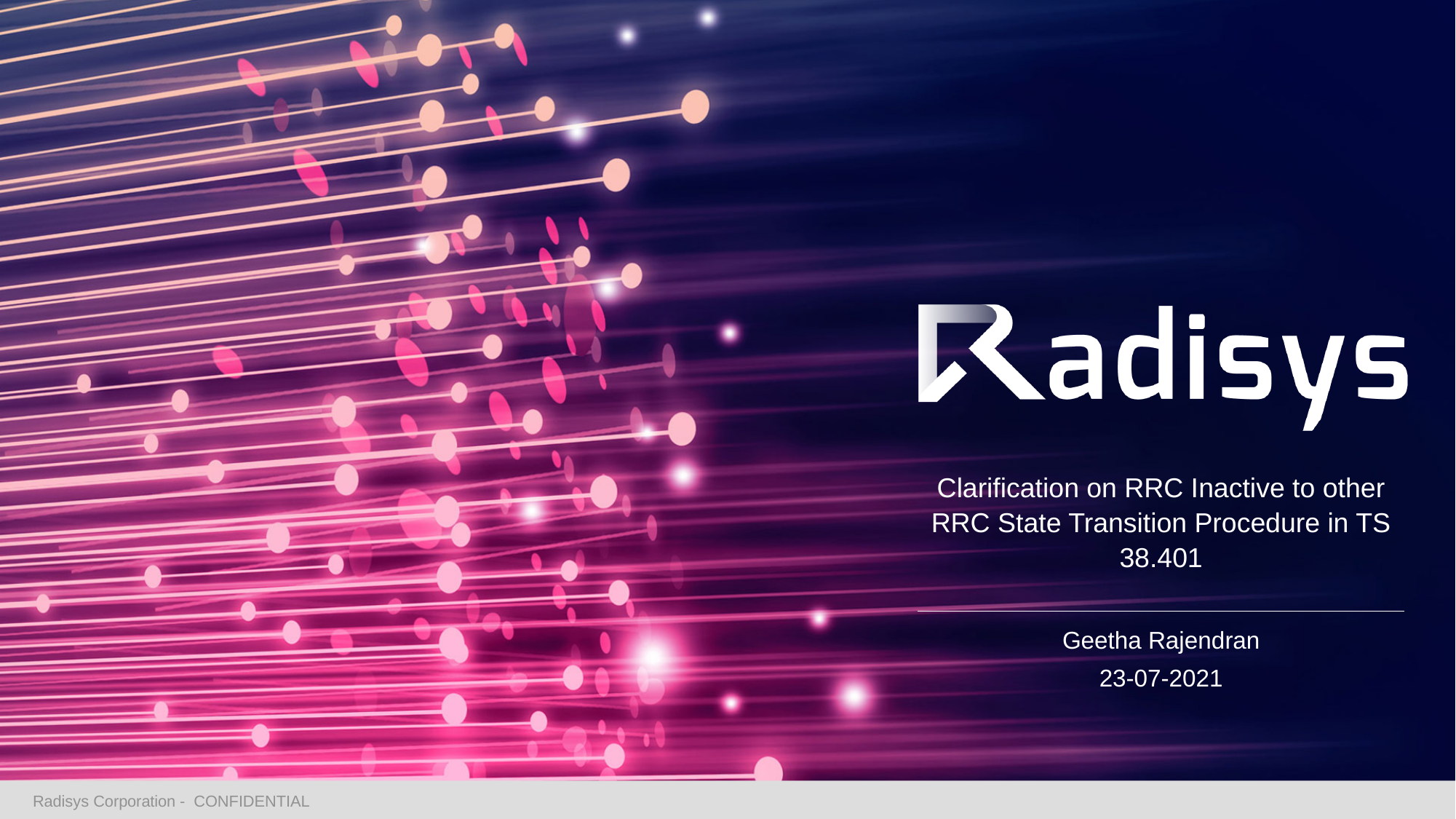

# Clarification on RRC Inactive to other RRC State Transition Procedure in TS 38.401
Geetha Rajendran
23-07-2021
Radisys Corporation -  CONFIDENTIAL